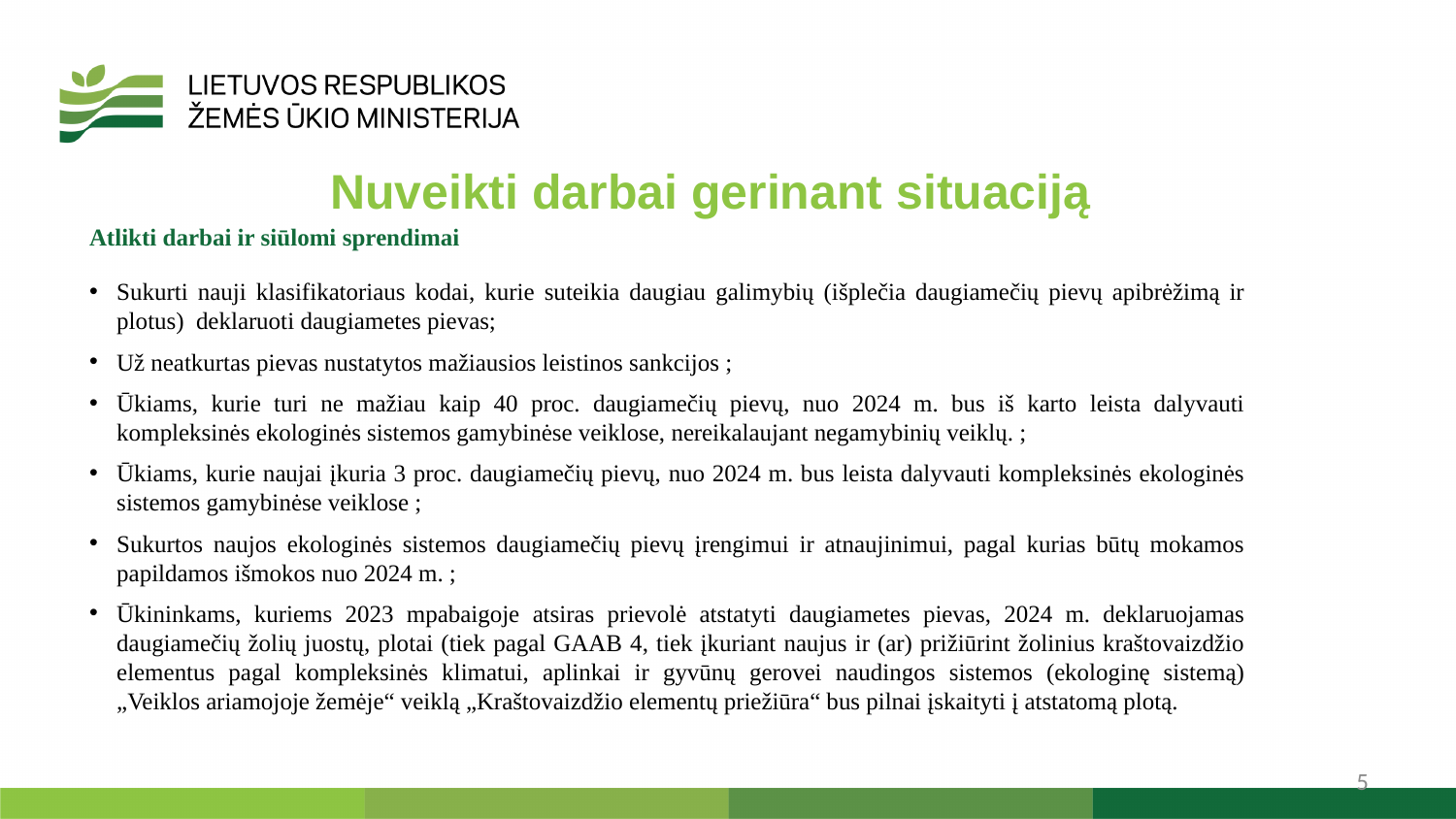

Nuveikti darbai gerinant situaciją
Atlikti darbai ir siūlomi sprendimai​
​
Sukurti nauji klasifikatoriaus kodai, kurie suteikia daugiau galimybių (išplečia daugiamečių pievų apibrėžimą ir plotus)  deklaruoti daugiametes pievas;

Už neatkurtas pievas nustatytos mažiausios leistinos sankcijos ;

Ūkiams, kurie turi ne mažiau kaip 40 proc. daugiamečių pievų, nuo 2024 m. bus iš karto leista dalyvauti kompleksinės ekologinės sistemos gamybinėse veiklose, nereikalaujant negamybinių veiklų. ;

Ūkiams, kurie naujai įkuria 3 proc. daugiamečių pievų, nuo 2024 m. bus leista dalyvauti kompleksinės ekologinės sistemos gamybinėse veiklose ;

Sukurtos naujos ekologinės sistemos daugiamečių pievų įrengimui ir atnaujinimui, pagal kurias būtų mokamos papildamos išmokos nuo 2024 m. ;

Ūkininkams, kuriems 2023 mpabaigoje atsiras prievolė atstatyti daugiametes pievas, 2024 m. deklaruojamas daugiamečių žolių juostų, plotai (tiek pagal GAAB 4, tiek įkuriant naujus ir (ar) prižiūrint žolinius kraštovaizdžio elementus pagal kompleksinės klimatui, aplinkai ir gyvūnų gerovei naudingos sistemos (ekologinę sistemą) „Veiklos ariamojoje žemėje“ veiklą „Kraštovaizdžio elementų priežiūra“ bus pilnai įskaityti į atstatomą plotą.
5